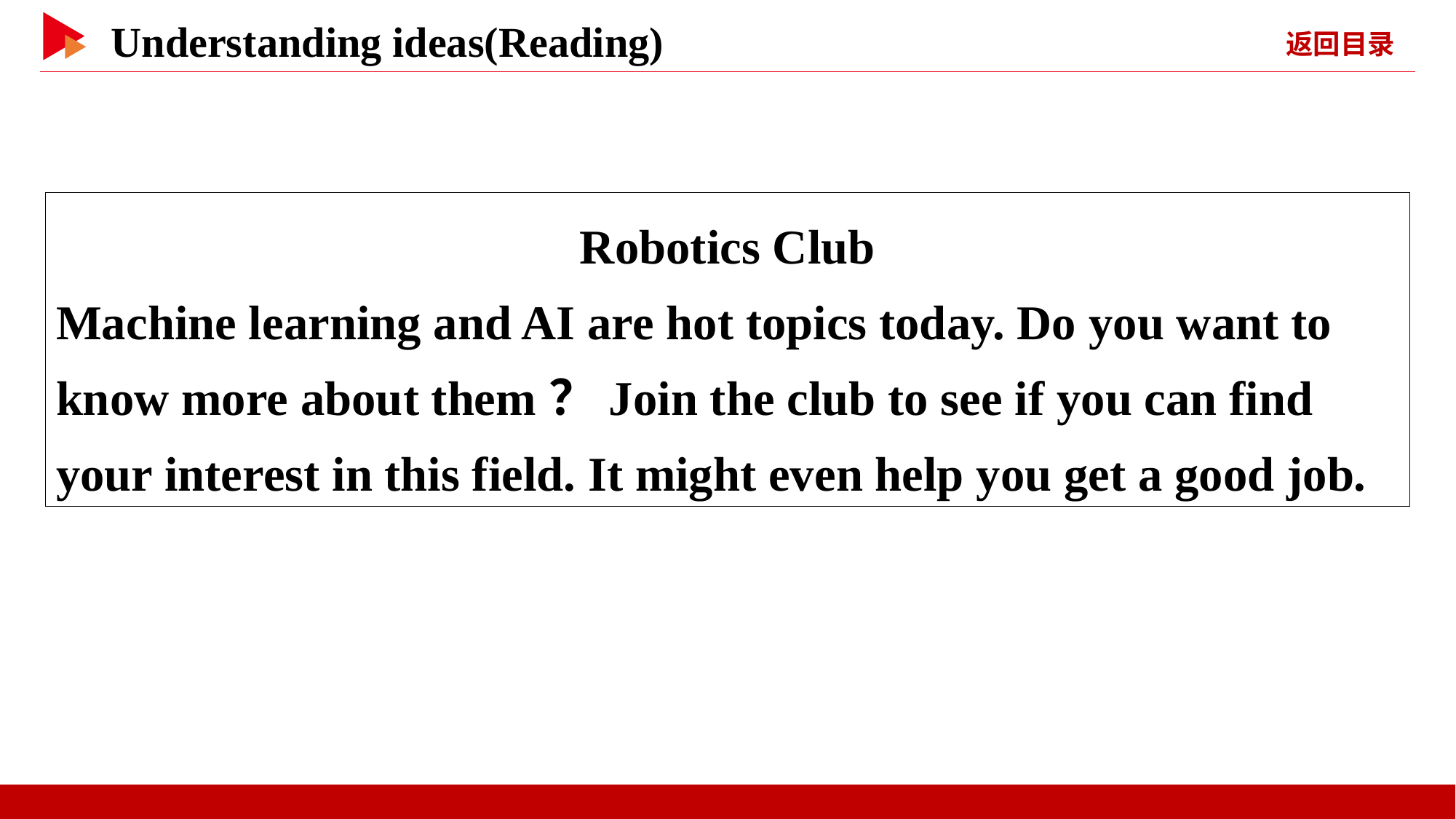

Robotics Club
Machine learning and AI are hot topics today. Do you want to know more about them？Join the club to see if you can find your interest in this field. It might even help you get a good job.